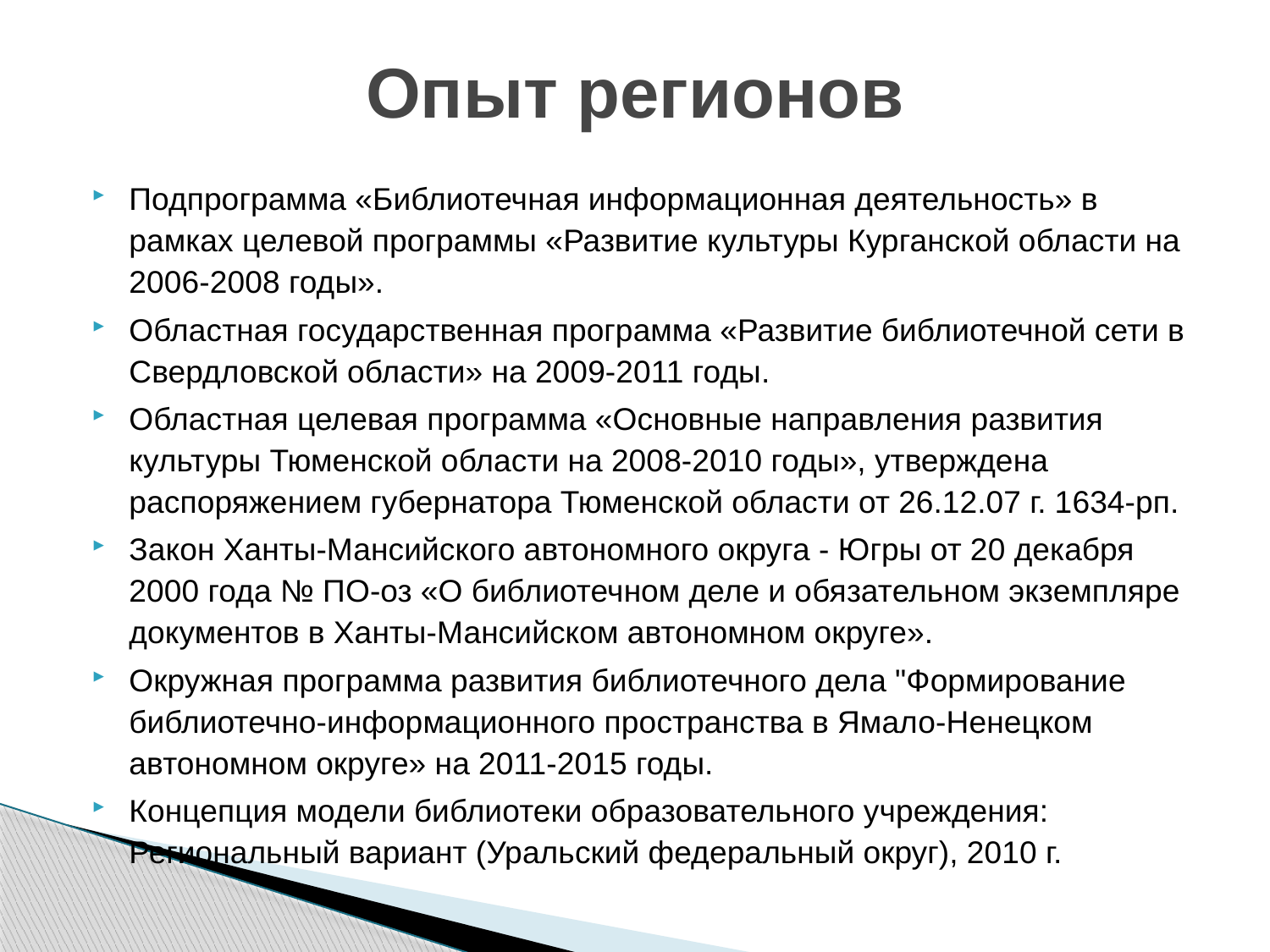

# Опыт регионов
Подпрограмма «Библиотечная информационная деятельность» в рамках целевой программы «Развитие культуры Курганской области на 2006-2008 годы».
Областная государственная программа «Развитие библиотечной сети в Свердловской области» на 2009-2011 годы.
Областная целевая программа «Основные направления развития культуры Тюменской области на 2008-2010 годы», утверждена распоряжением губернатора Тюменской области от 26.12.07 г. 1634-рп.
Закон Ханты-Мансийского автономного округа - Югры от 20 декабря 2000 года № ПО-оз «О библиотечном деле и обязательном экземпляре документов в Ханты-Мансийском автономном округе».
Окружная программа развития библиотечного дела "Формирование библиотечно-информационного пространства в Ямало-Ненецком автономном округе» на 2011-2015 годы.
Концепция модели библиотеки образовательного учреждения: Региональный вариант (Уральский федеральный округ), 2010 г.